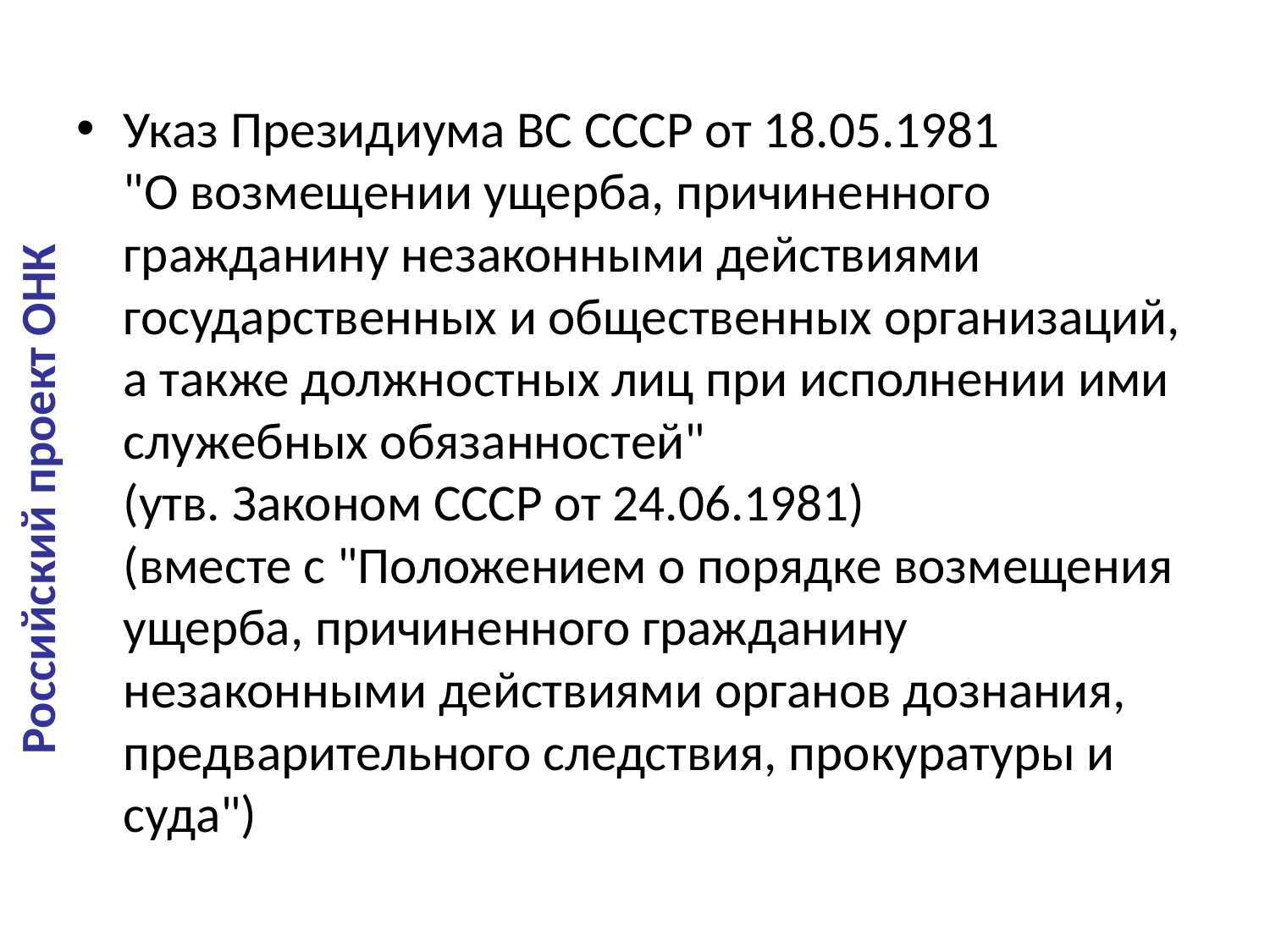

Указ Президиума ВС СССР от 18.05.1981
"О возмещении ущерба, причиненного гражданину незаконными действиями государственных и общественных организаций, а также должностных лиц при исполнении ими служебных обязанностей"
(утв. Законом СССР от 24.06.1981)
(вместе с "Положением о порядке возмещения ущерба, причиненного гражданину незаконными действиями органов дознания, предварительного следствия, прокуратуры и суда")

Российский проект ОНК